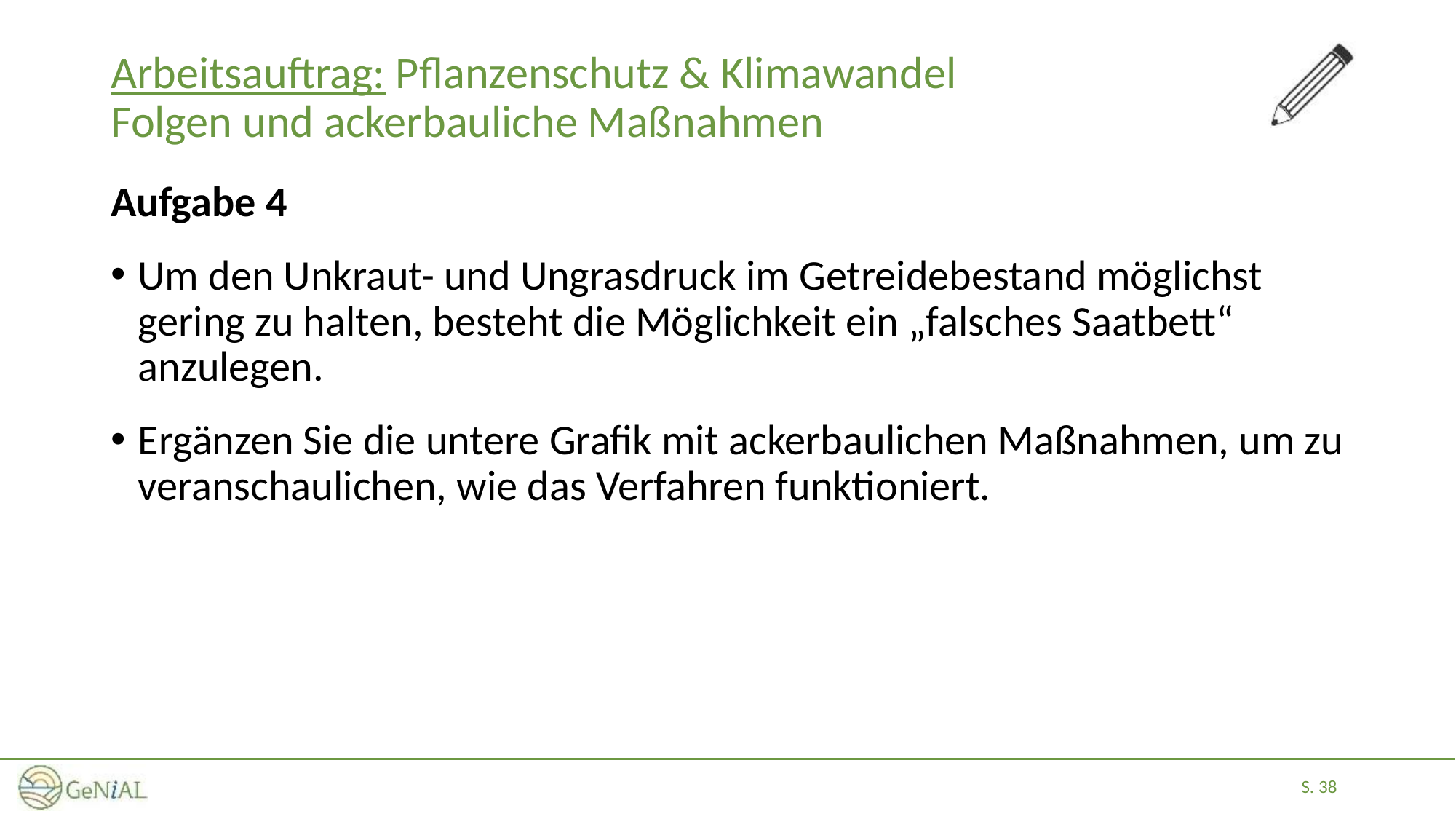

# Arbeitsauftrag: Pflanzenschutz & Klimawandel Folgen und ackerbauliche Maßnahmen
Aufgabe 4
Um den Unkraut- und Ungrasdruck im Getreidebestand möglichst gering zu halten, besteht die Möglichkeit ein „falsches Saatbett“ anzulegen.
Ergänzen Sie die untere Grafik mit ackerbaulichen Maßnahmen, um zu veranschaulichen, wie das Verfahren funktioniert.